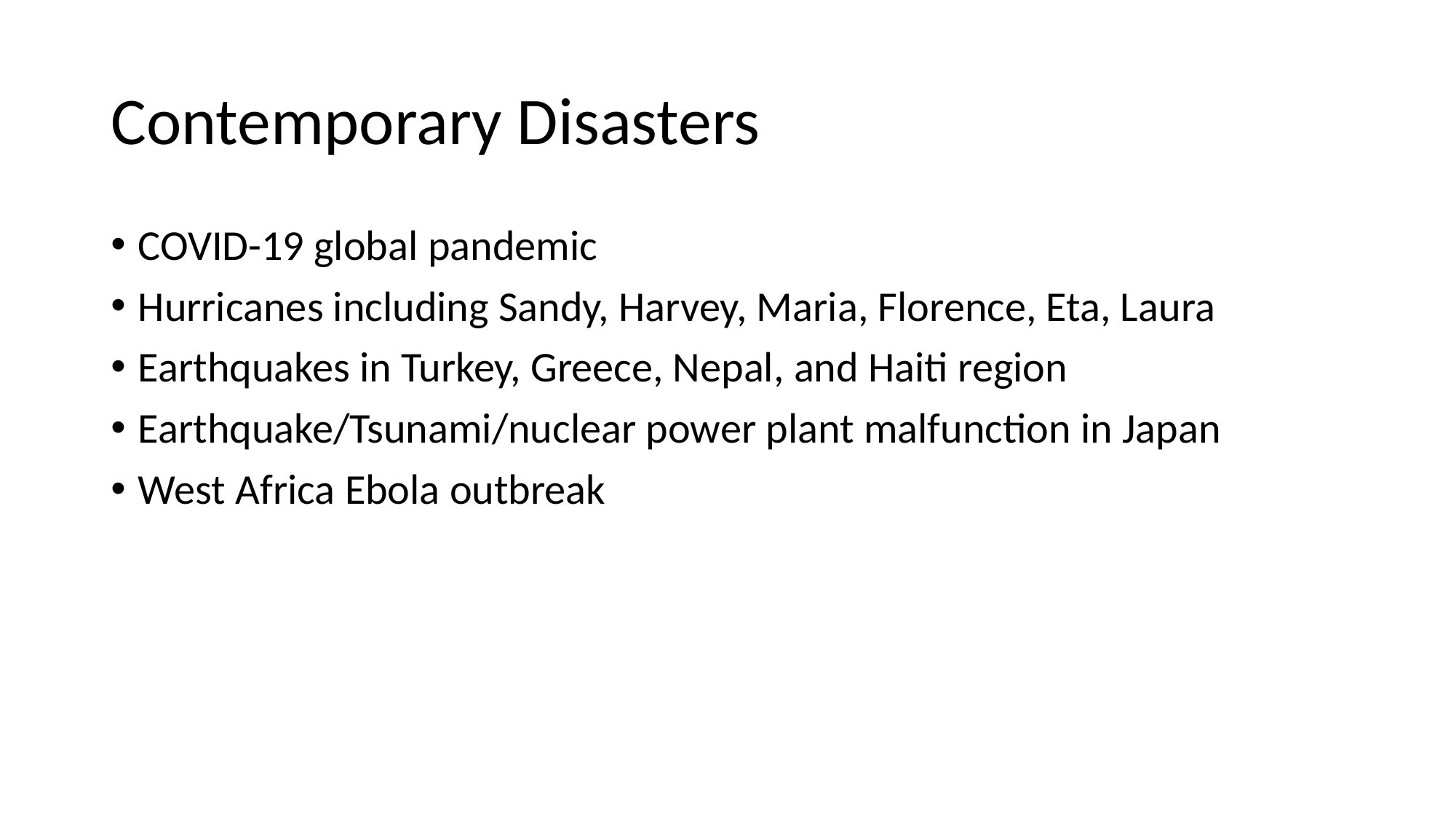

# Contemporary Disasters
COVID-19 global pandemic
Hurricanes including Sandy, Harvey, Maria, Florence, Eta, Laura
Earthquakes in Turkey, Greece, Nepal, and Haiti region
Earthquake/Tsunami/nuclear power plant malfunction in Japan
West Africa Ebola outbreak